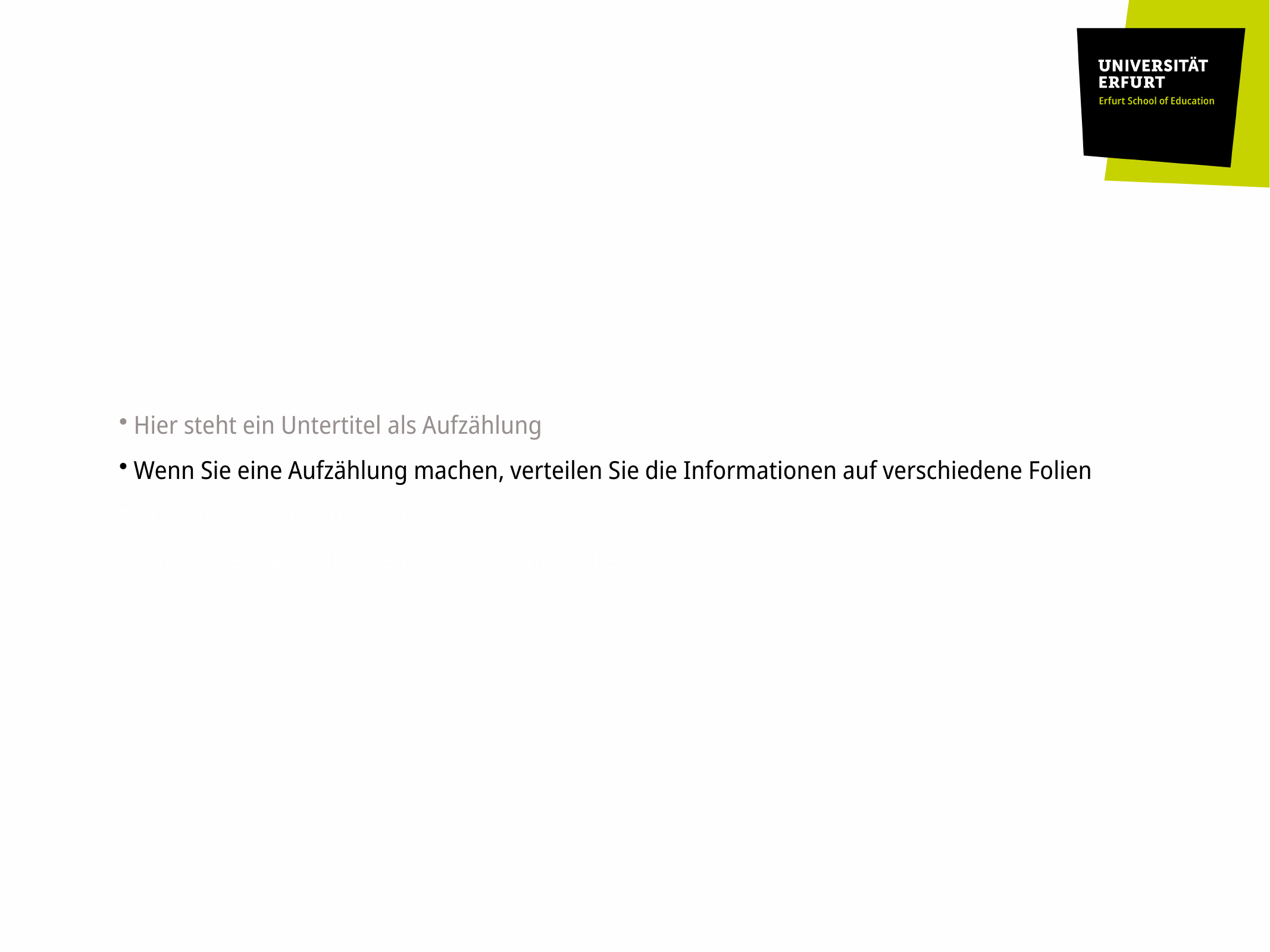

Hier steht ein Untertitel als Aufzählung
 Wenn Sie eine Aufzählung machen, verteilen Sie die Informationen auf verschiedene Folien
 Grauen Sie vorher gesagtes aus
 Zeigen Sie maximal 6 Elemente auf einer Folie